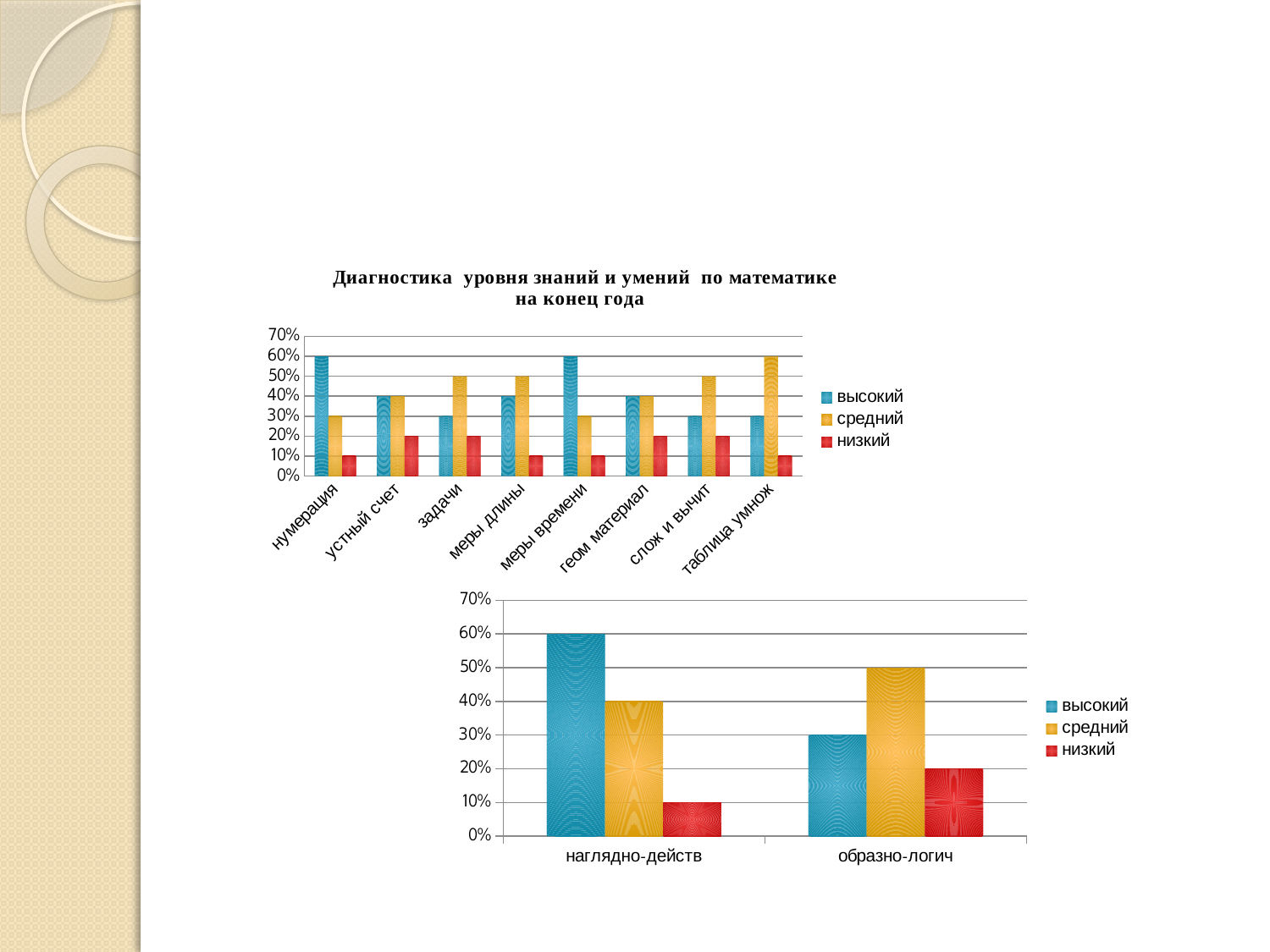

#

### Chart: Диагностика  уровня знаний и умений  по математике на конец года

| Category | высокий | средний  | низкий  |
|---|---|---|---|
| нумерация | 0.6000000000000002 | 0.3000000000000001 | 0.1 |
| устный счет | 0.4 | 0.4 | 0.2 |
| задачи | 0.3000000000000001 | 0.5 | 0.2 |
| меры длины | 0.4 | 0.5 | 0.1 |
| меры времени | 0.6000000000000002 | 0.3000000000000001 | 0.1 |
| геом материал | 0.4 | 0.4 | 0.2 |
| слож и вычит | 0.3000000000000001 | 0.5 | 0.2 |
| таблица умнож | 0.3000000000000001 | 0.6000000000000002 | 0.1 |

### Chart

| Category | высокий | средний | низкий |
|---|---|---|---|
| наглядно-действ | 0.6000000000000002 | 0.4 | 0.1 |
| образно-логич | 0.3000000000000001 | 0.5 | 0.2 |